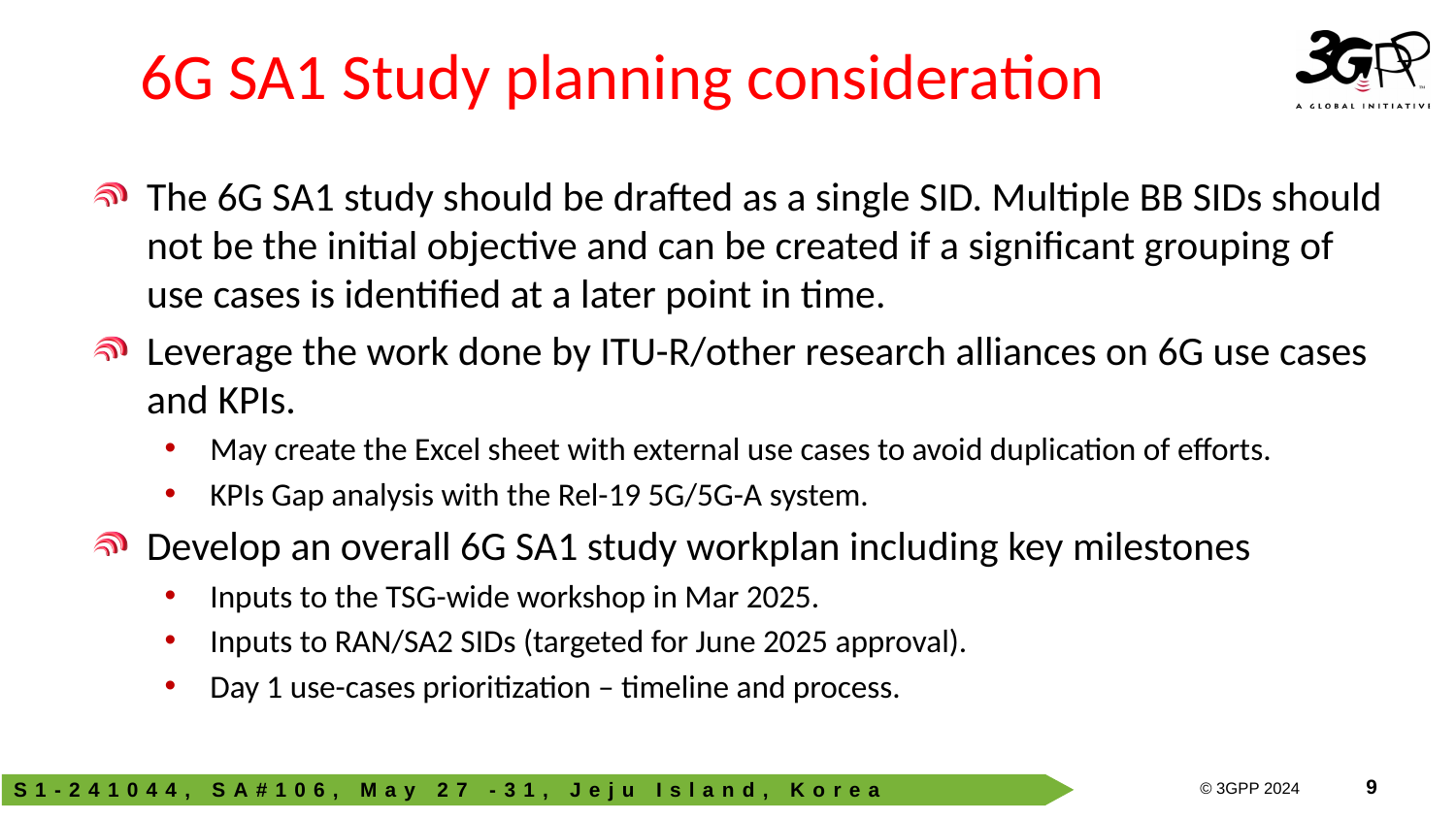

# 6G SA1 Study planning consideration
The 6G SA1 study should be drafted as a single SID. Multiple BB SIDs should not be the initial objective and can be created if a significant grouping of use cases is identified at a later point in time.
Leverage the work done by ITU-R/other research alliances on 6G use cases and KPIs.
May create the Excel sheet with external use cases to avoid duplication of efforts.
KPIs Gap analysis with the Rel-19 5G/5G-A system.
Develop an overall 6G SA1 study workplan including key milestones
Inputs to the TSG-wide workshop in Mar 2025.
Inputs to RAN/SA2 SIDs (targeted for June 2025 approval).
Day 1 use-cases prioritization – timeline and process.